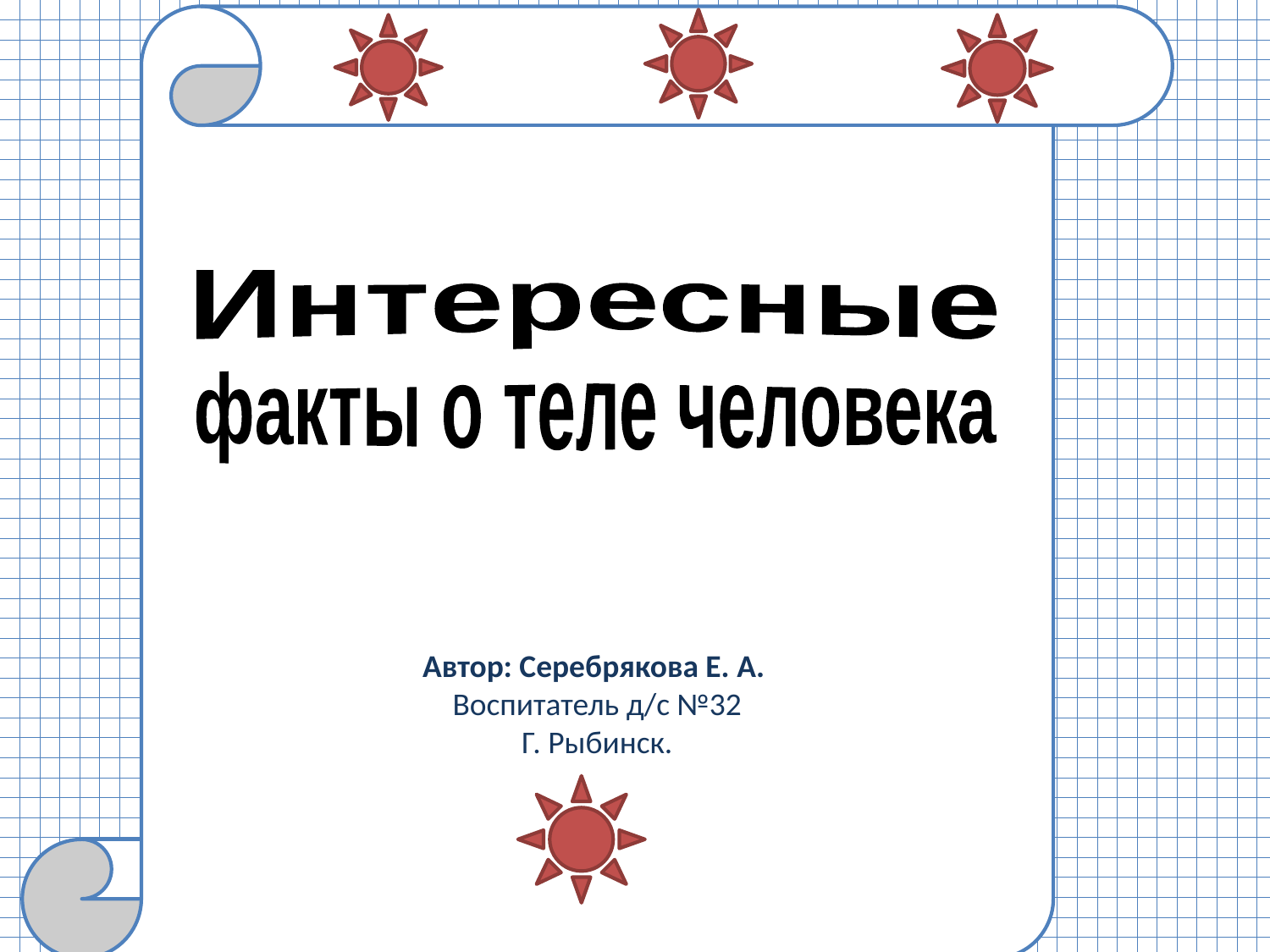

Автор: Серебрякова Е. А.
Воспитатель д/с №32
Г. Рыбинск.

Интересные
факты о теле человека